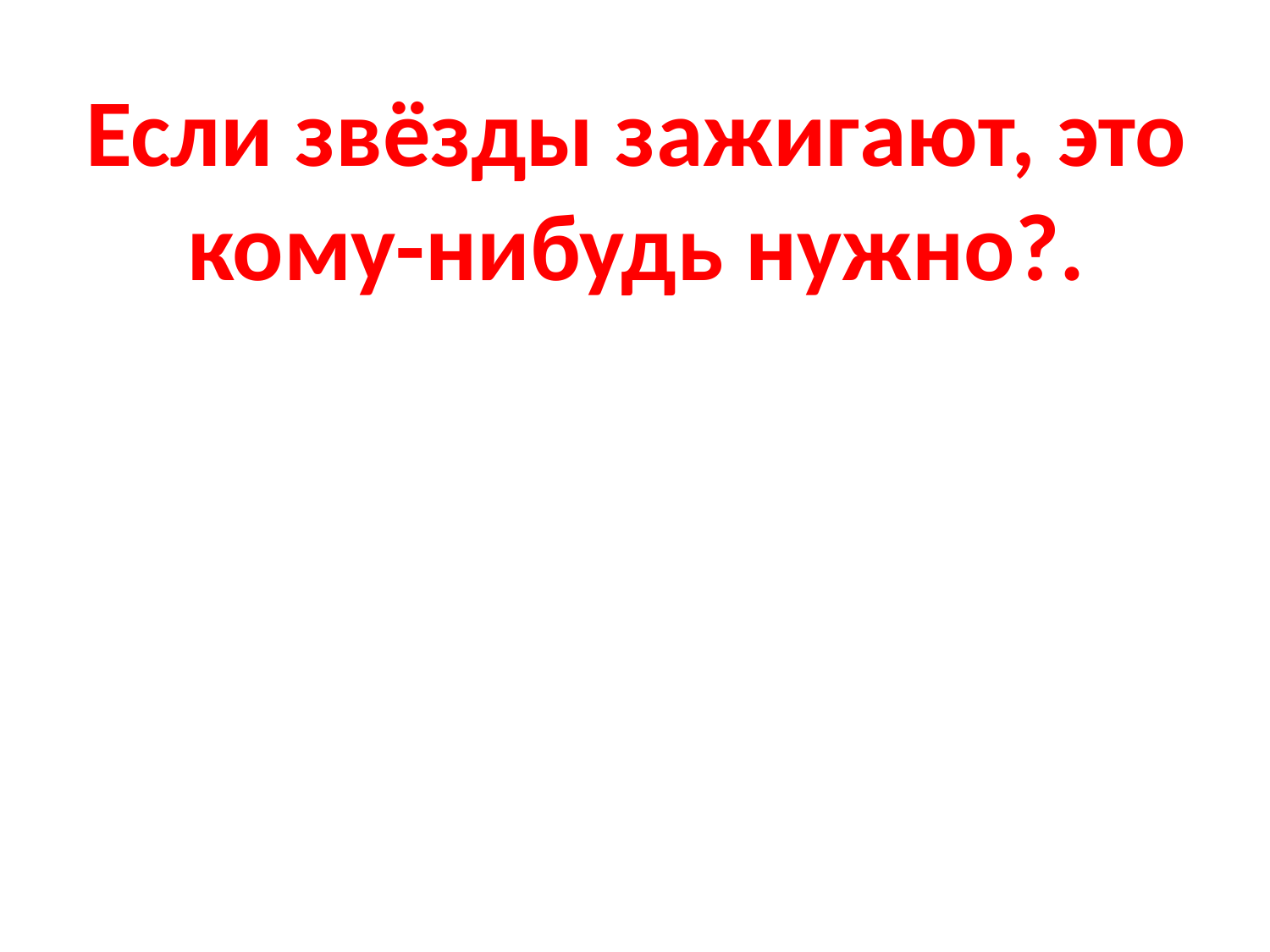

# Если звёзды зажигают, это кому-нибудь нужно?.